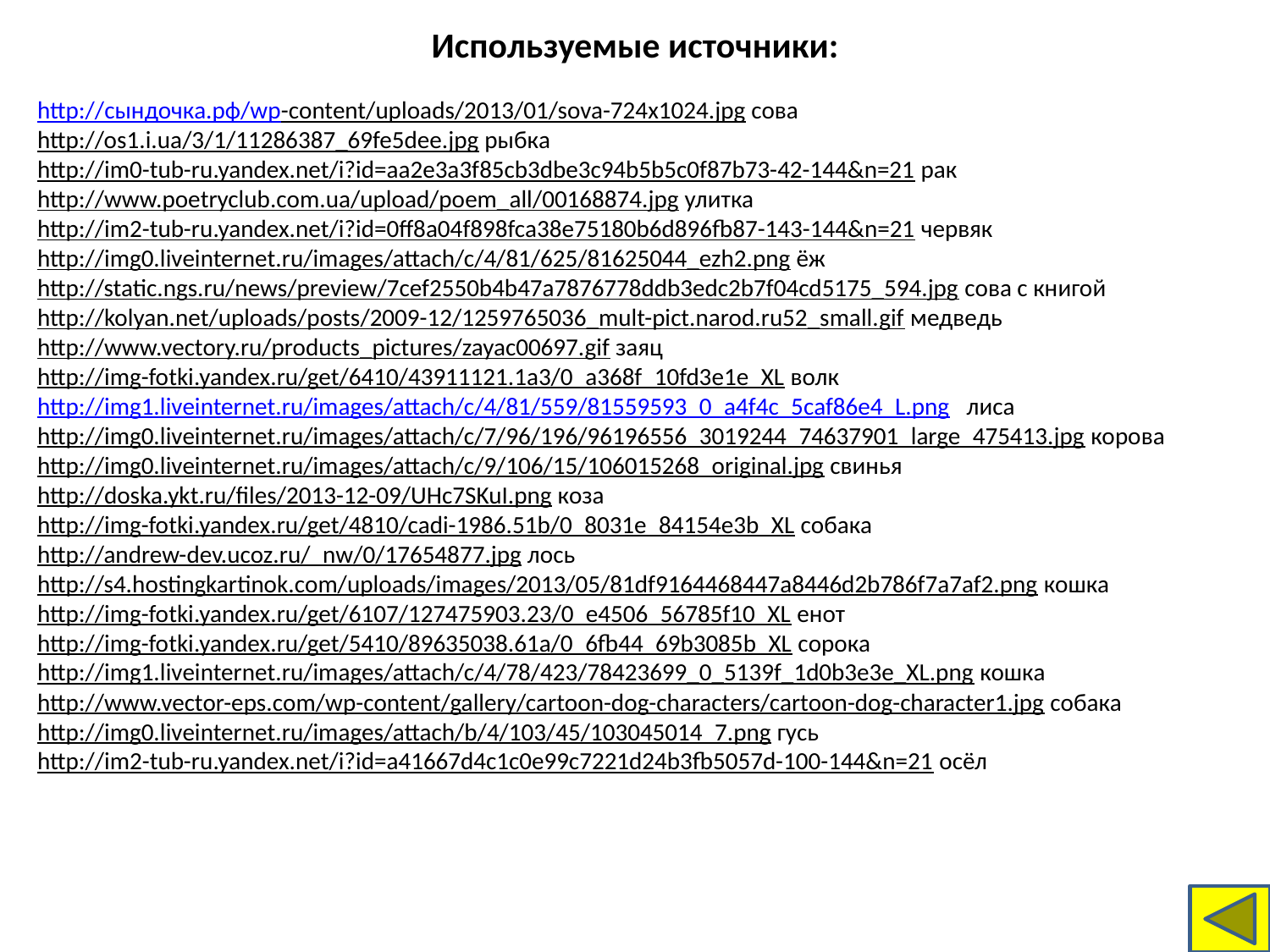

Используемые источники:

http://сындочка.рф/wp-content/uploads/2013/01/sova-724x1024.jpg сова
http://os1.i.ua/3/1/11286387_69fe5dee.jpg рыбка
http://im0-tub-ru.yandex.net/i?id=aa2e3a3f85cb3dbe3c94b5b5c0f87b73-42-144&n=21 рак
http://www.poetryclub.com.ua/upload/poem_all/00168874.jpg улитка
http://im2-tub-ru.yandex.net/i?id=0ff8a04f898fca38e75180b6d896fb87-143-144&n=21 червяк
http://img0.liveinternet.ru/images/attach/c/4/81/625/81625044_ezh2.png ёж
http://static.ngs.ru/news/preview/7cef2550b4b47a7876778ddb3edc2b7f04cd5175_594.jpg сова с книгой
http://kolyan.net/uploads/posts/2009-12/1259765036_mult-pict.narod.ru52_small.gif медведь
http://www.vectory.ru/products_pictures/zayac00697.gif заяц
http://img-fotki.yandex.ru/get/6410/43911121.1a3/0_a368f_10fd3e1e_XL волк
http://img1.liveinternet.ru/images/attach/c/4/81/559/81559593_0_a4f4c_5caf86e4_L.png   лиса
http://img0.liveinternet.ru/images/attach/c/7/96/196/96196556_3019244_74637901_large_475413.jpg корова
http://img0.liveinternet.ru/images/attach/c/9/106/15/106015268_original.jpg свинья
http://doska.ykt.ru/files/2013-12-09/UHc7SKuI.png коза
http://img-fotki.yandex.ru/get/4810/cadi-1986.51b/0_8031e_84154e3b_XL собака
http://andrew-dev.ucoz.ru/_nw/0/17654877.jpg лось
http://s4.hostingkartinok.com/uploads/images/2013/05/81df9164468447a8446d2b786f7a7af2.png кошка
http://img-fotki.yandex.ru/get/6107/127475903.23/0_e4506_56785f10_XL енот
http://img-fotki.yandex.ru/get/5410/89635038.61a/0_6fb44_69b3085b_XL сорока
http://img1.liveinternet.ru/images/attach/c/4/78/423/78423699_0_5139f_1d0b3e3e_XL.png кошка
http://www.vector-eps.com/wp-content/gallery/cartoon-dog-characters/cartoon-dog-character1.jpg собака
http://img0.liveinternet.ru/images/attach/b/4/103/45/103045014_7.png гусь
http://im2-tub-ru.yandex.net/i?id=a41667d4c1c0e99c7221d24b3fb5057d-100-144&n=21 осёл